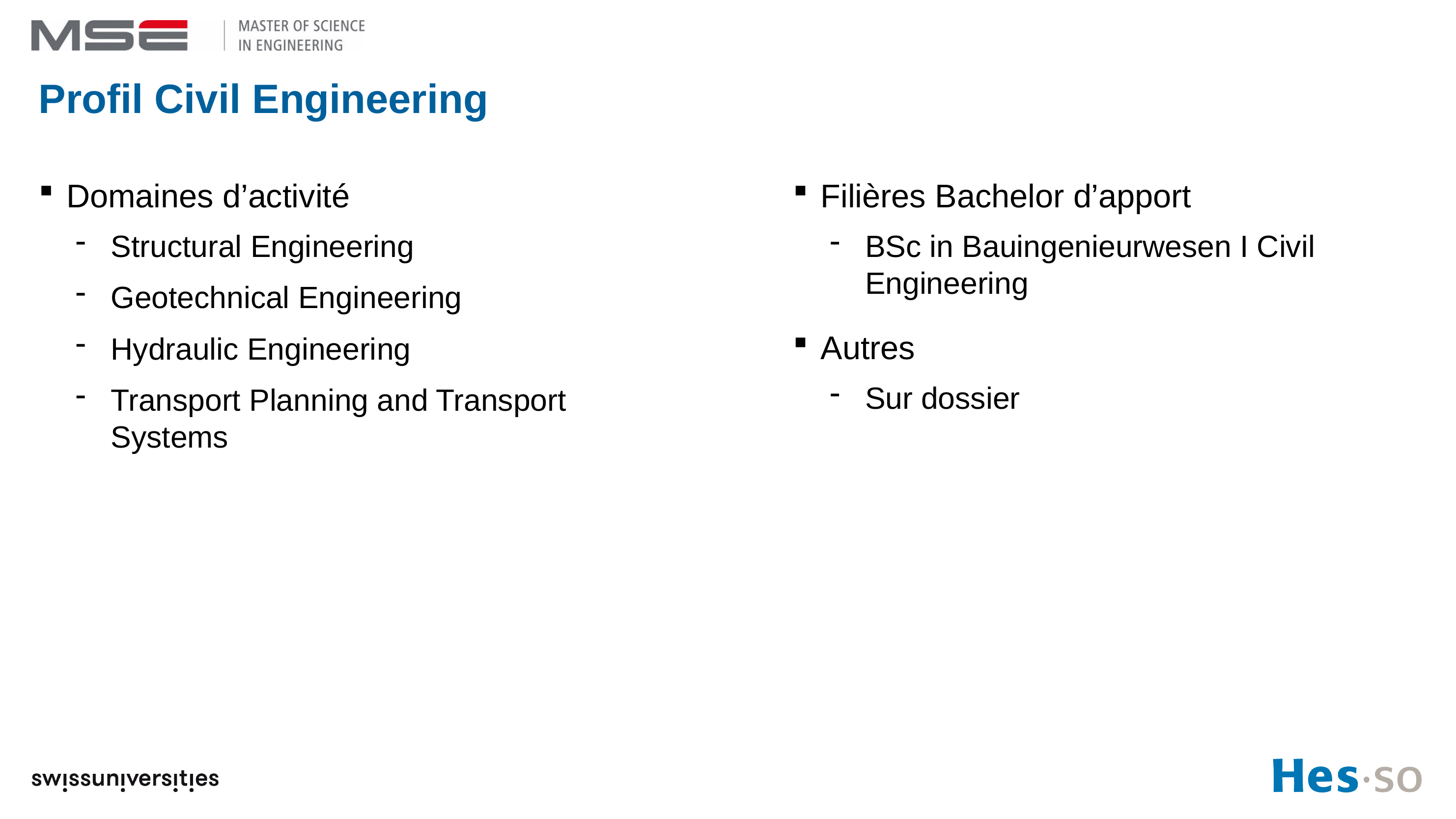

# Profil Civil Engineering
Domaines d’activité
Structural Engineering
Geotechnical Engineering
Hydraulic Engineering
Transport Planning and Transport Systems
Filières Bachelor d’apport
BSc in Bauingenieurwesen I Civil Engineering
Autres
Sur dossier